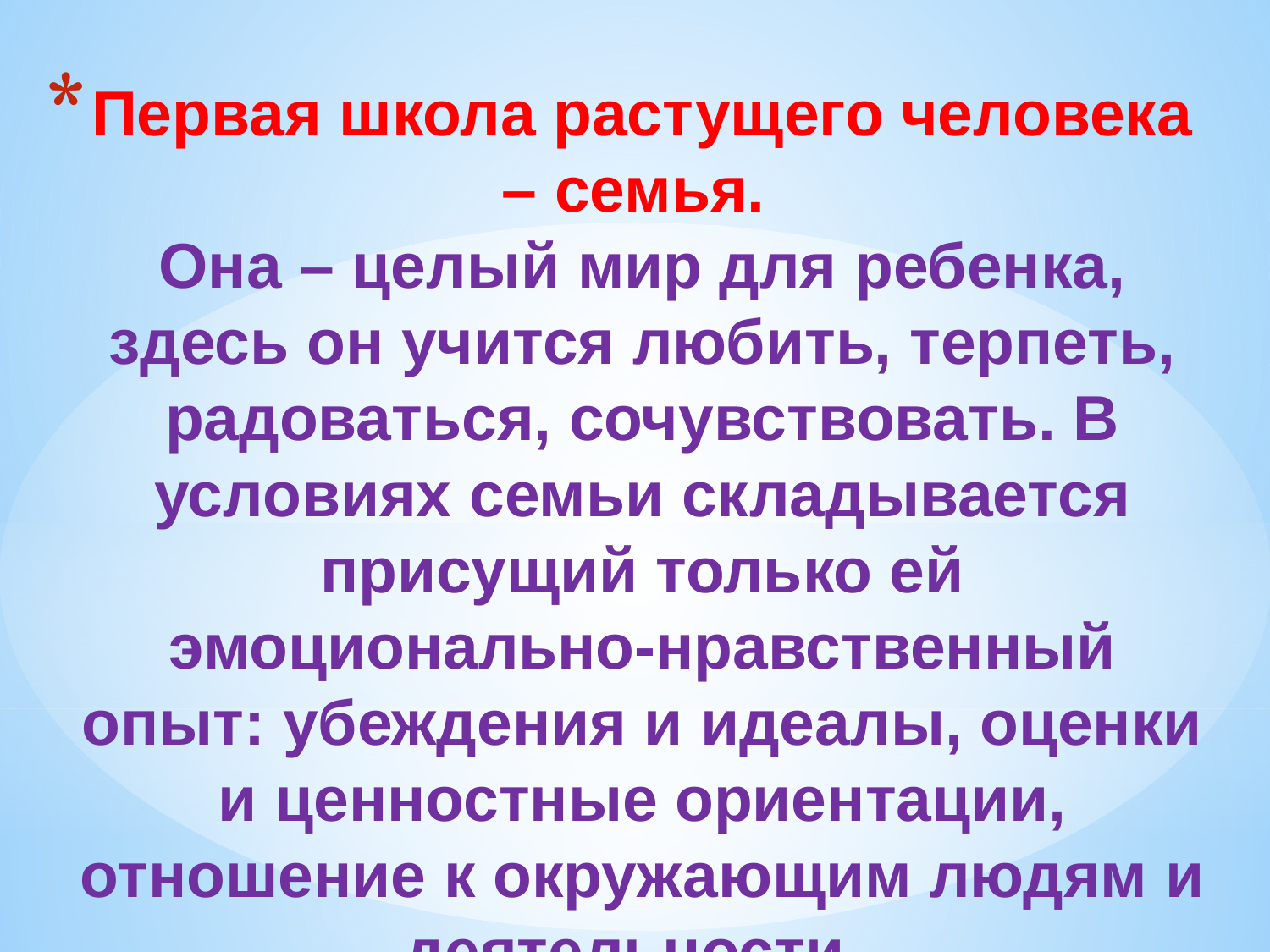

# Первая школа растущего человека – семья. Она – целый мир для ребенка, здесь он учится любить, терпеть, радоваться, сочувствовать. В условиях семьи складывается присущий только ей эмоционально-нравственный опыт: убеждения и идеалы, оценки и ценностные ориентации, отношение к окружающим людям и деятельности. Приоритет в воспитании ребенка, принадлежит семье.